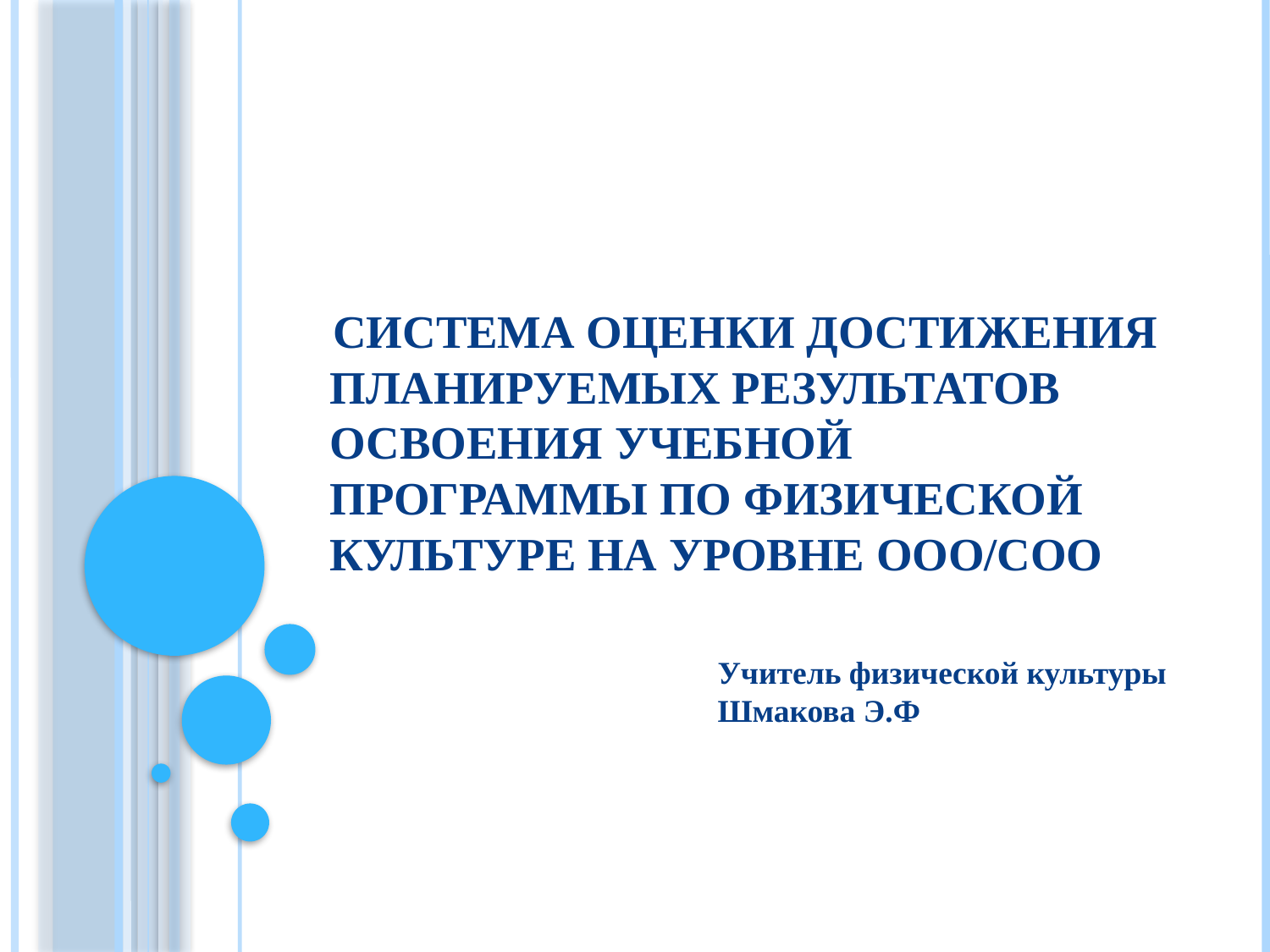

# Система оценки достижения планируемых результатов освоения учебной программы по физической культуре на уровне ООО/СОО
Учитель физической культуры  Шмакова Э.Ф